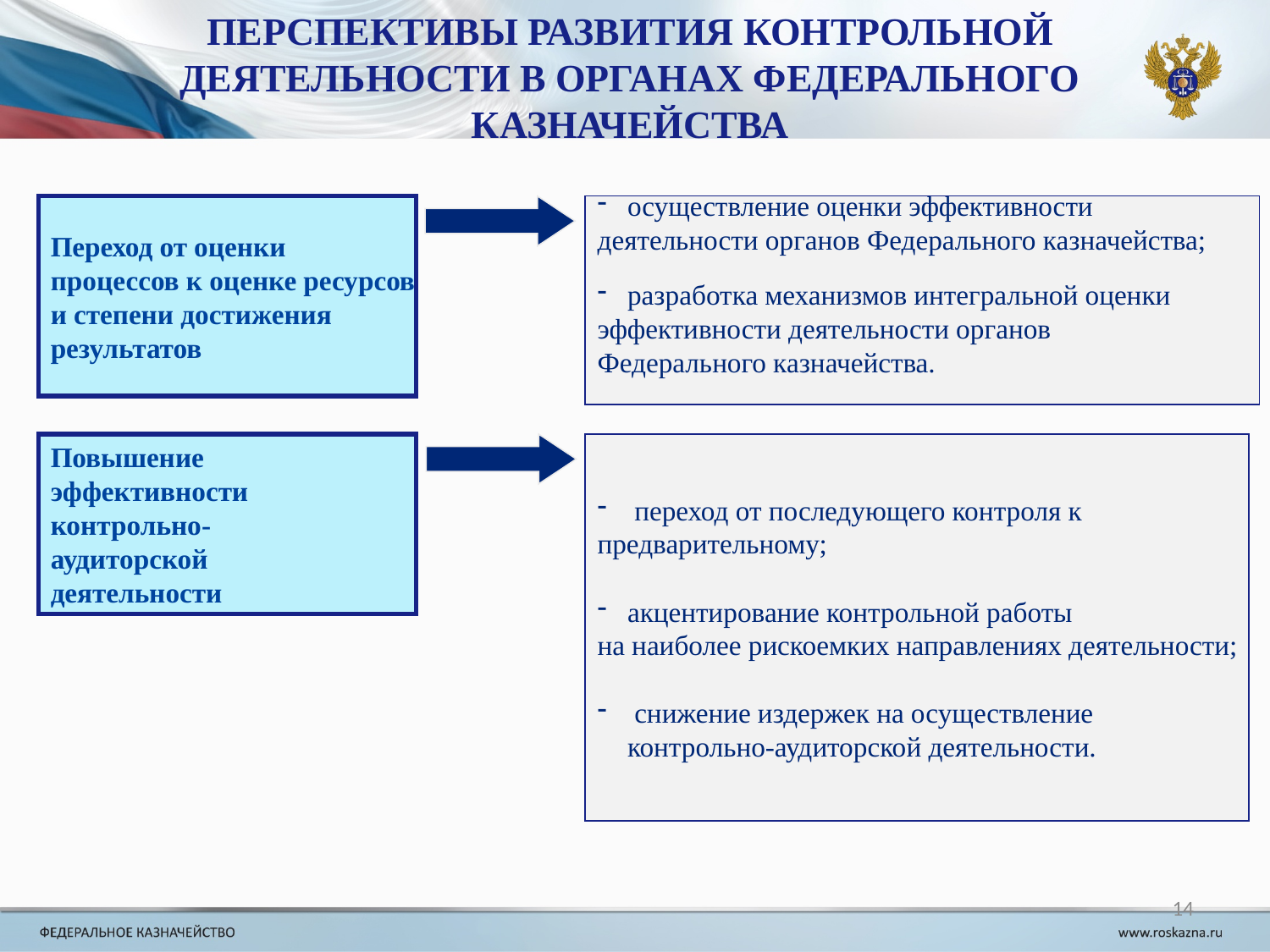

ПЕРСПЕКТИВЫ РАЗВИТИЯ КОНТРОЛЬНОЙ ДЕЯТЕЛЬНОСТИ В ОРГАНАХ ФЕДЕРАЛЬНОГО КАЗНАЧЕЙСТВА
Переход от оценки
процессов к оценке ресурсов
и степени достижения
результатов

осуществление оценки эффективности
деятельности органов Федерального казначейства;
разработка механизмов интегральной оценки
эффективности деятельности органов
Федерального казначейства.

Повышение
эффективности
контрольно-
аудиторской
деятельности

 переход от последующего контроля к
предварительному;

акцентирование контрольной работы
на наиболее рискоемких направлениях деятельности;

 снижение издержек на осуществление
контрольно-аудиторской деятельности.
14